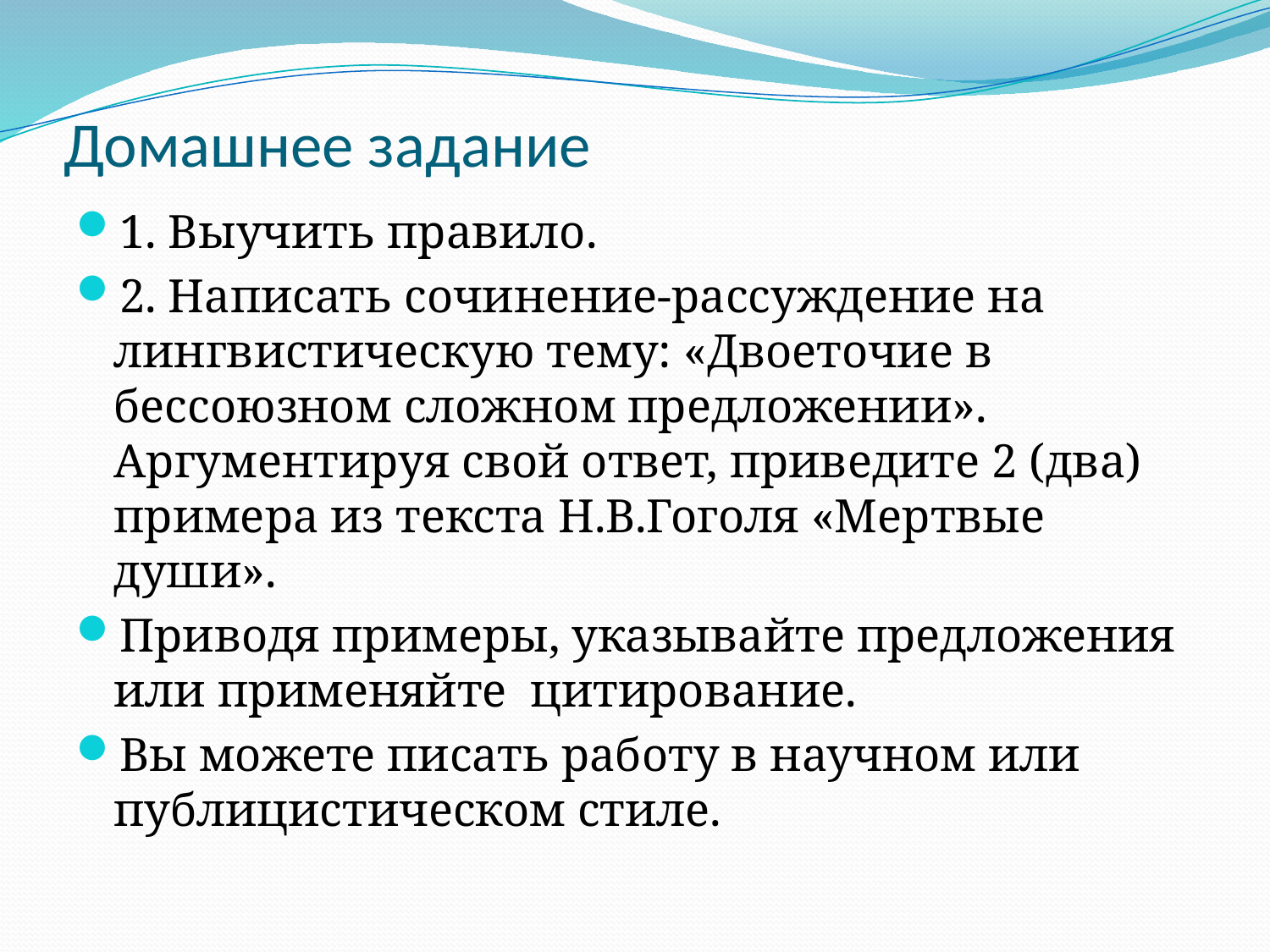

# Домашнее задание
1. Выучить правило.
2. Написать сочинение-рассуждение на лингвистическую тему: «Двоеточие в бессоюзном сложном предложении». Аргументируя свой ответ, приведите 2 (два) примера из текста Н.В.Гоголя «Мертвые души».
Приводя примеры, указывайте предложения или применяйте  цитирование.
Вы можете писать работу в научном или публицистическом стиле.